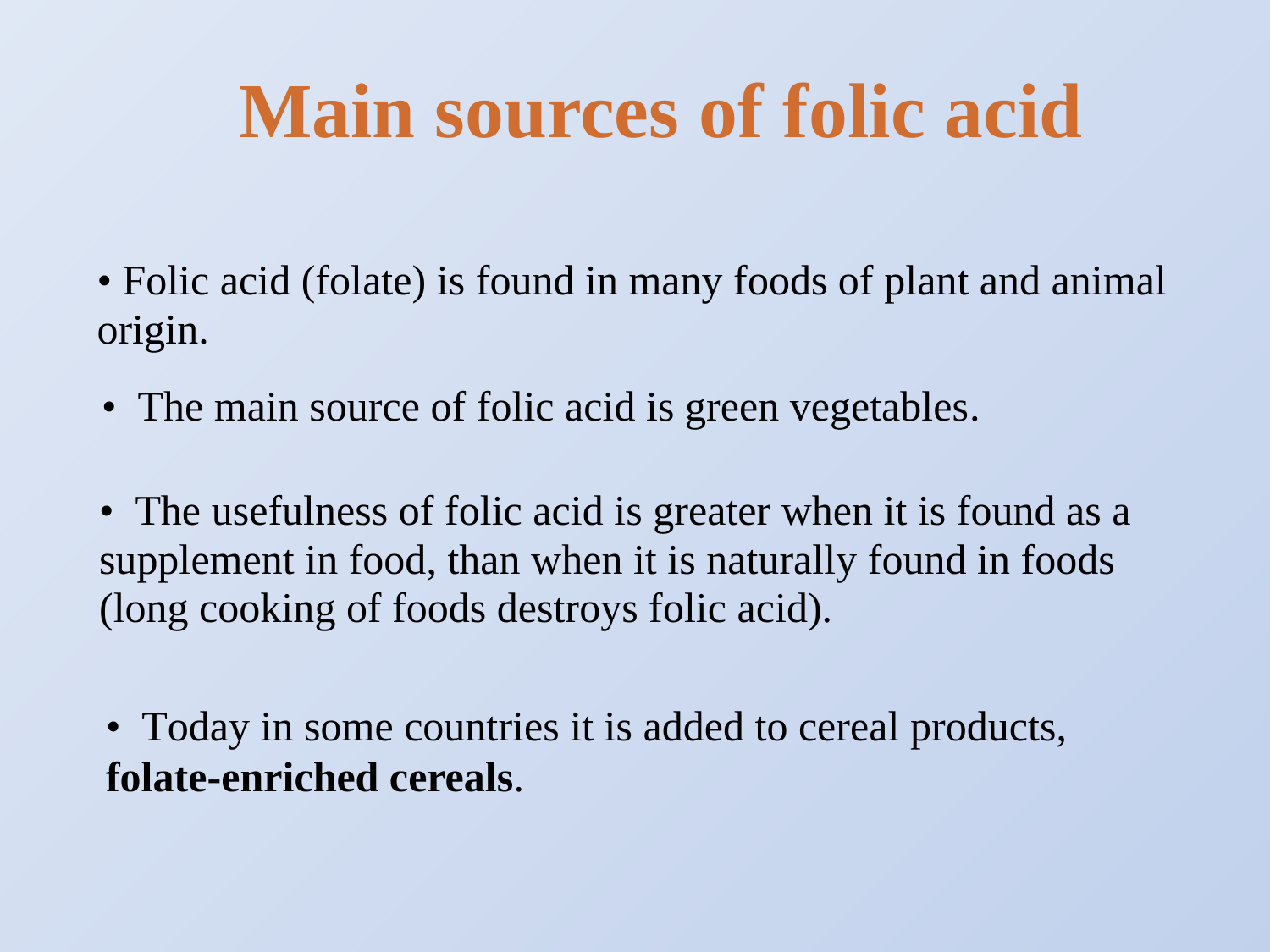

Main sources of folic acid

• Folic acid (folate) is found in many foods of plant and animal origin.

•  The main source of folic acid is green vegetables.

•  The usefulness of folic acid is greater when it is found as a supplement in food, than when it is naturally found in foods (long cooking of foods destroys folic acid).

•  Today in some countries it is added to cereal products, folate-enriched cereals.